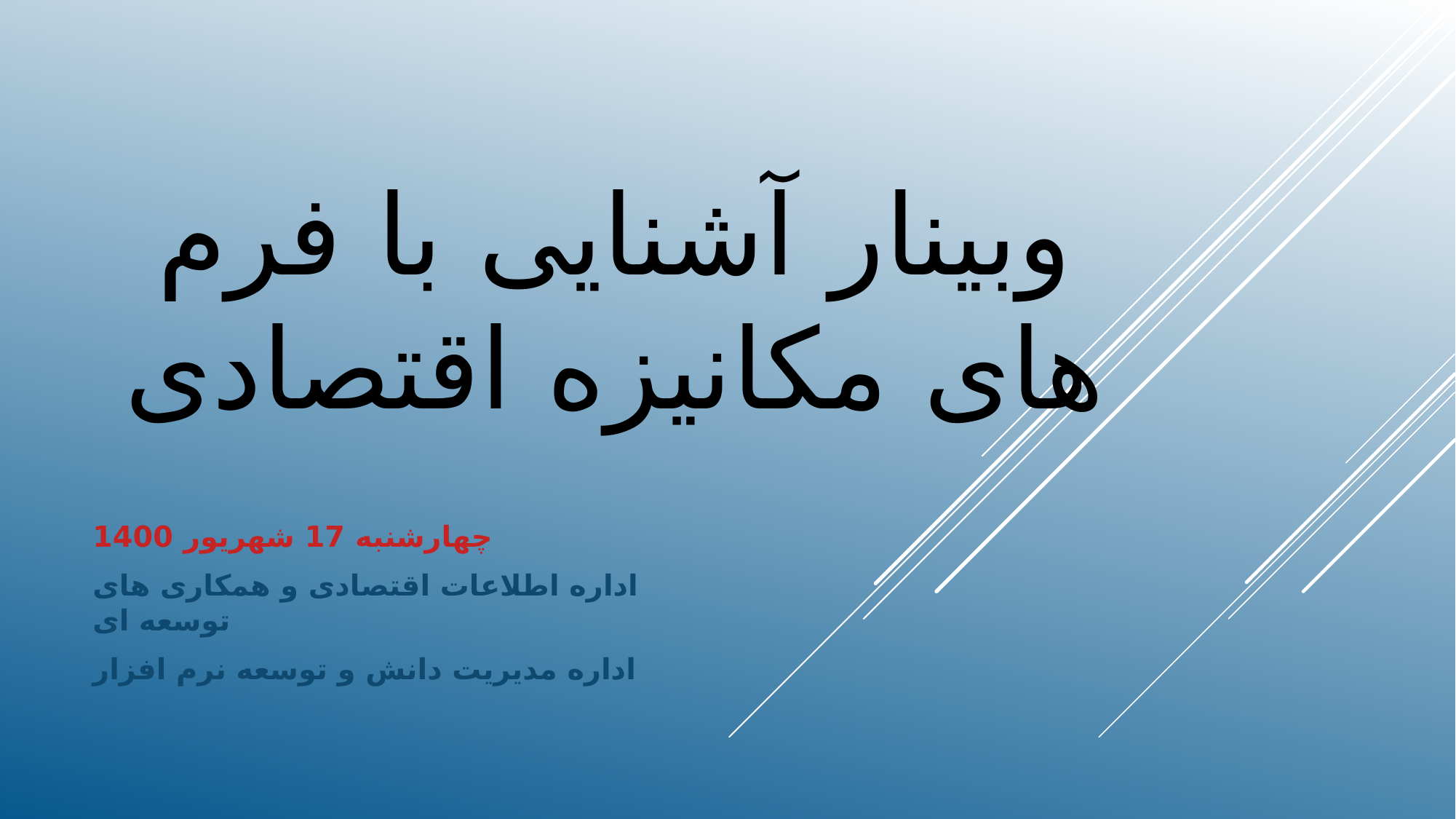

# وبینار آشنایی با فرم های مکانیزه اقتصادی
چهارشنبه 17 شهریور 1400
اداره اطلاعات اقتصادی و همکاری های توسعه ای
اداره مدیریت دانش و توسعه نرم افزار